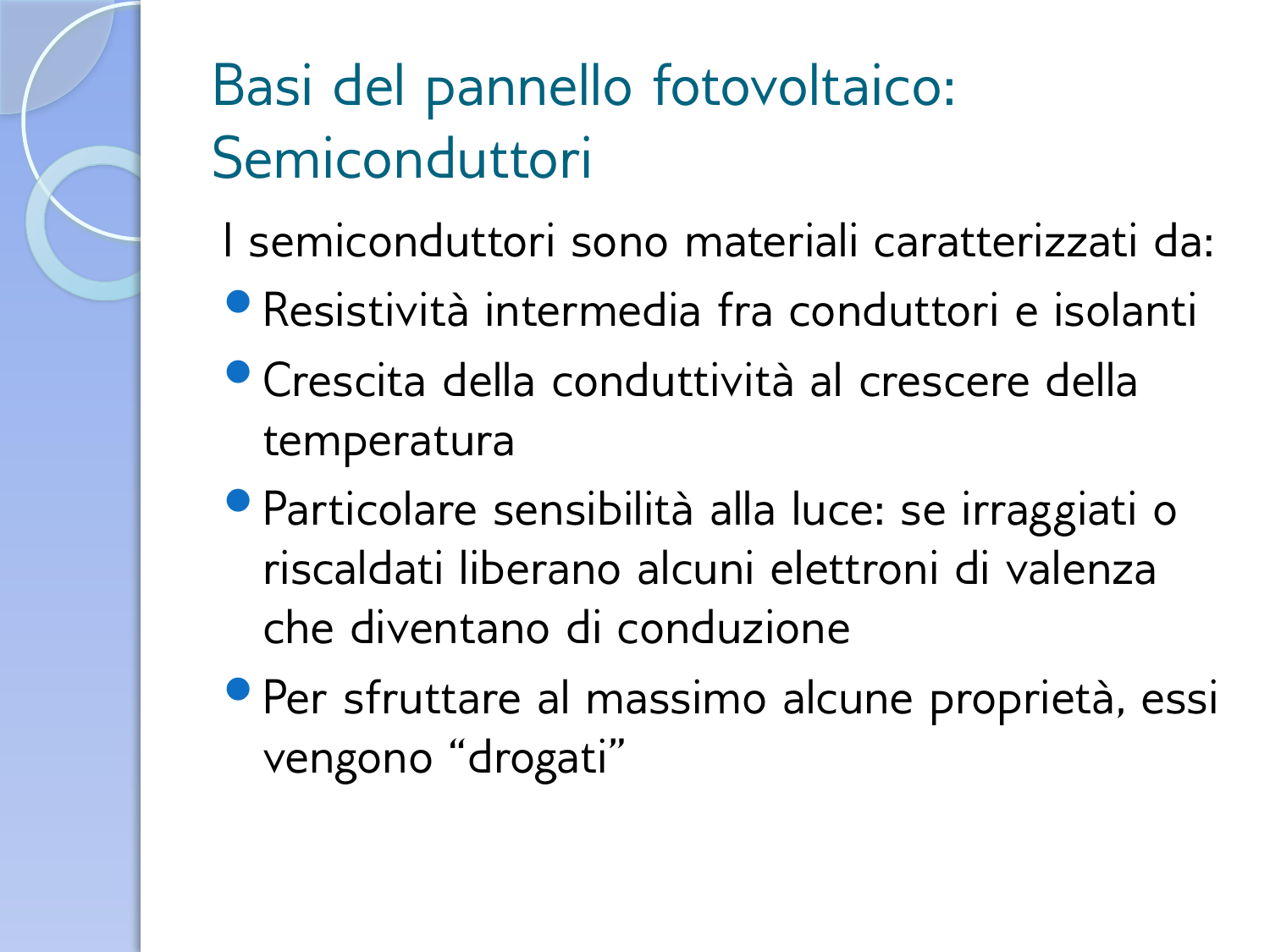

# Basi del pannello fotovoltaico: Semiconduttori
I semiconduttori sono materiali caratterizzati da:
Resistività intermedia fra conduttori e isolanti
Crescita della conduttività al crescere della temperatura
Particolare sensibilità alla luce: se irraggiati o riscaldati liberano alcuni elettroni di valenza che diventano di conduzione
Per sfruttare al massimo alcune proprietà, essi vengono “drogati”